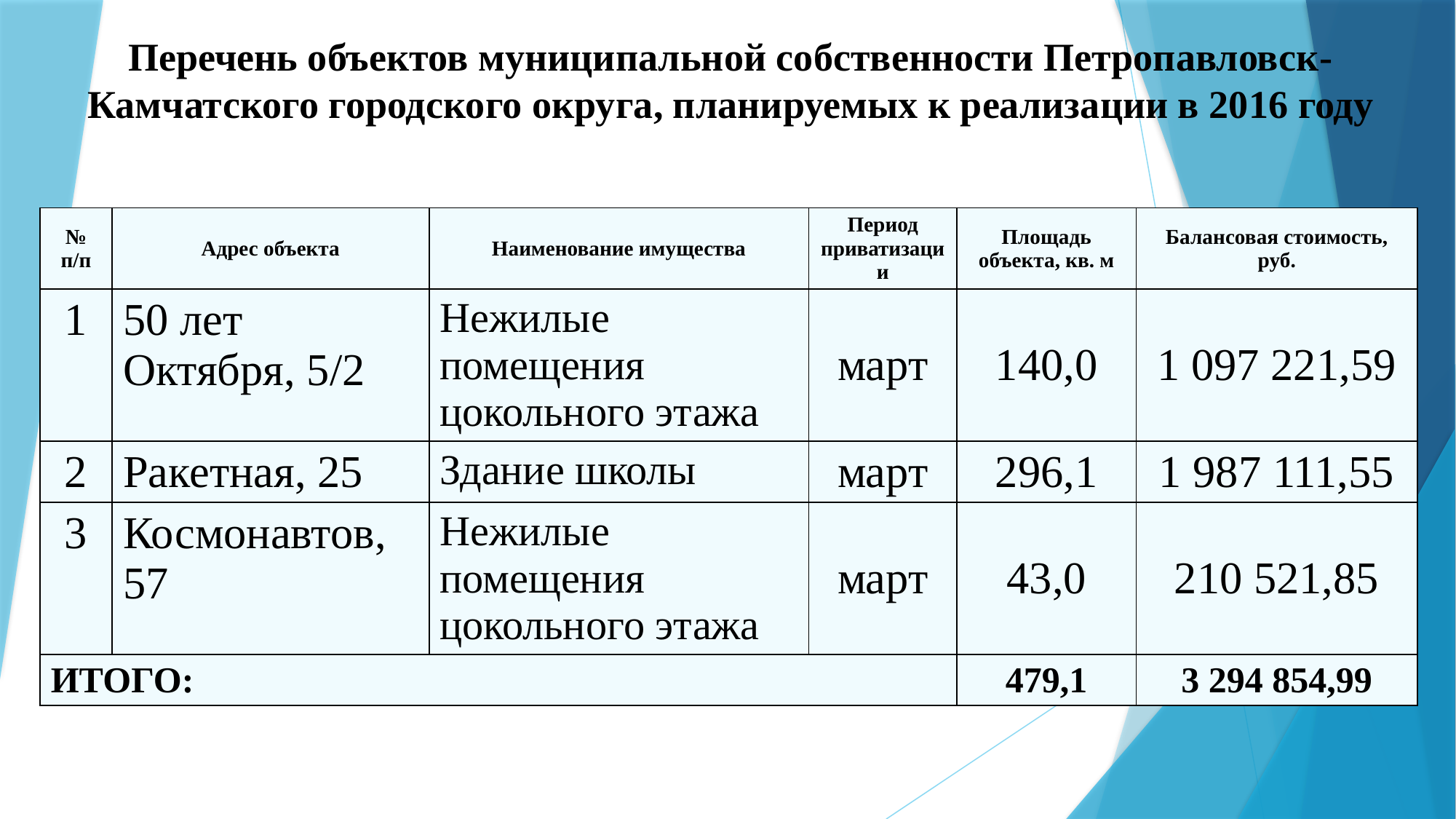

# Перечень объектов муниципальной собственности Петропавловск-Камчатского городского округа, планируемых к реализации в 2016 году

| № п/п | Адрес объекта | Наименование имущества | Период приватизации | Площадь объекта, кв. м | Балансовая стоимость, руб. |
| --- | --- | --- | --- | --- | --- |
| 1 | 50 лет Октября, 5/2 | Нежилые помещения цокольного этажа | март | 140,0 | 1 097 221,59 |
| 2 | Ракетная, 25 | Здание школы | март | 296,1 | 1 987 111,55 |
| 3 | Космонавтов, 57 | Нежилые помещения цокольного этажа | март | 43,0 | 210 521,85 |
| ИТОГО: |  |  |  | 479,1 | 3 294 854,99 |